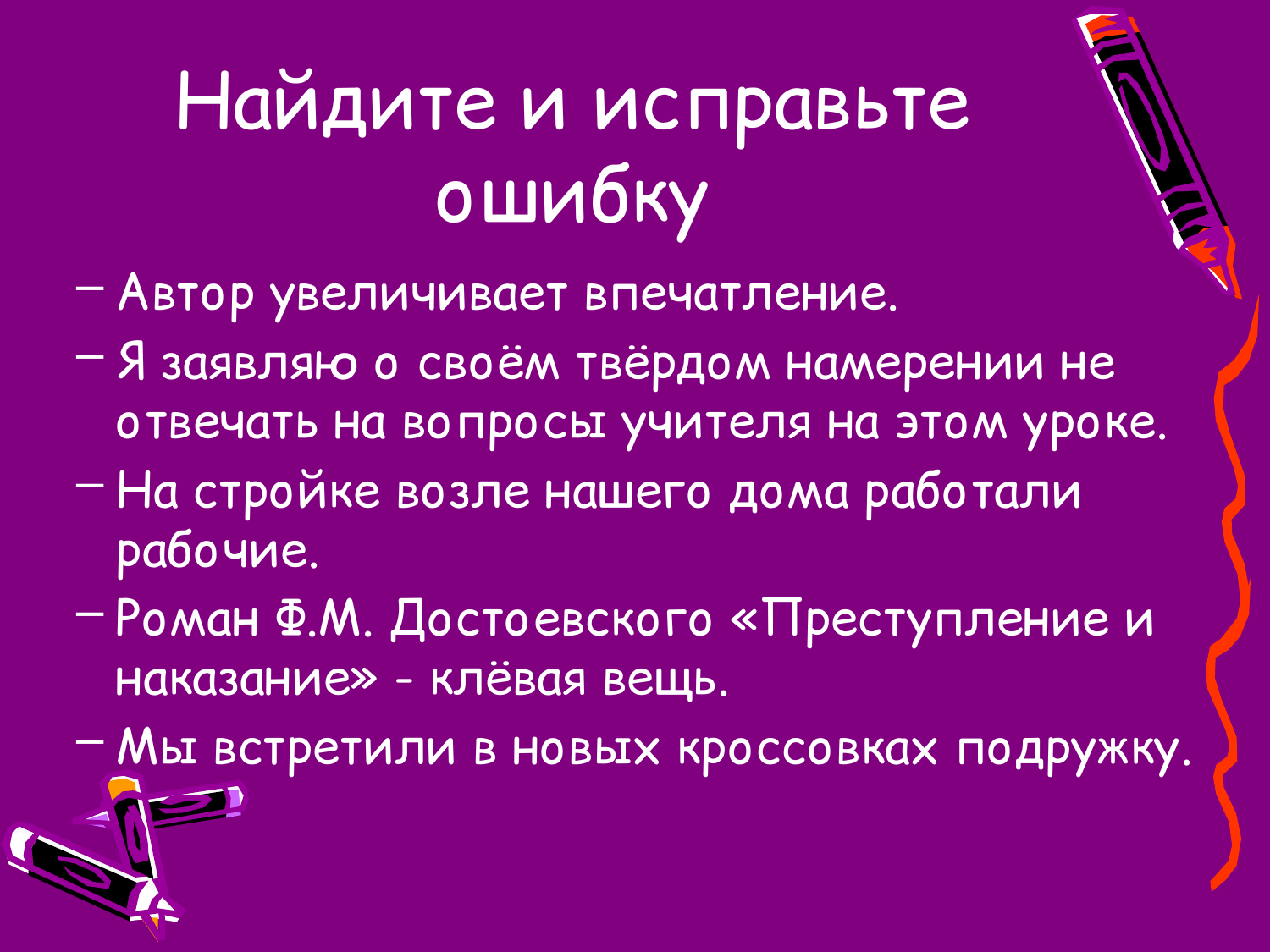

# Найдите и исправьте ошибку
Автор увеличивает впечатление.
Я заявляю о своём твёрдом намерении не отвечать на вопросы учителя на этом уроке.
На стройке возле нашего дома работали рабочие.
Роман Ф.М. Достоевского «Преступление и наказание» - клёвая вещь.
Мы встретили в новых кроссовках подружку.